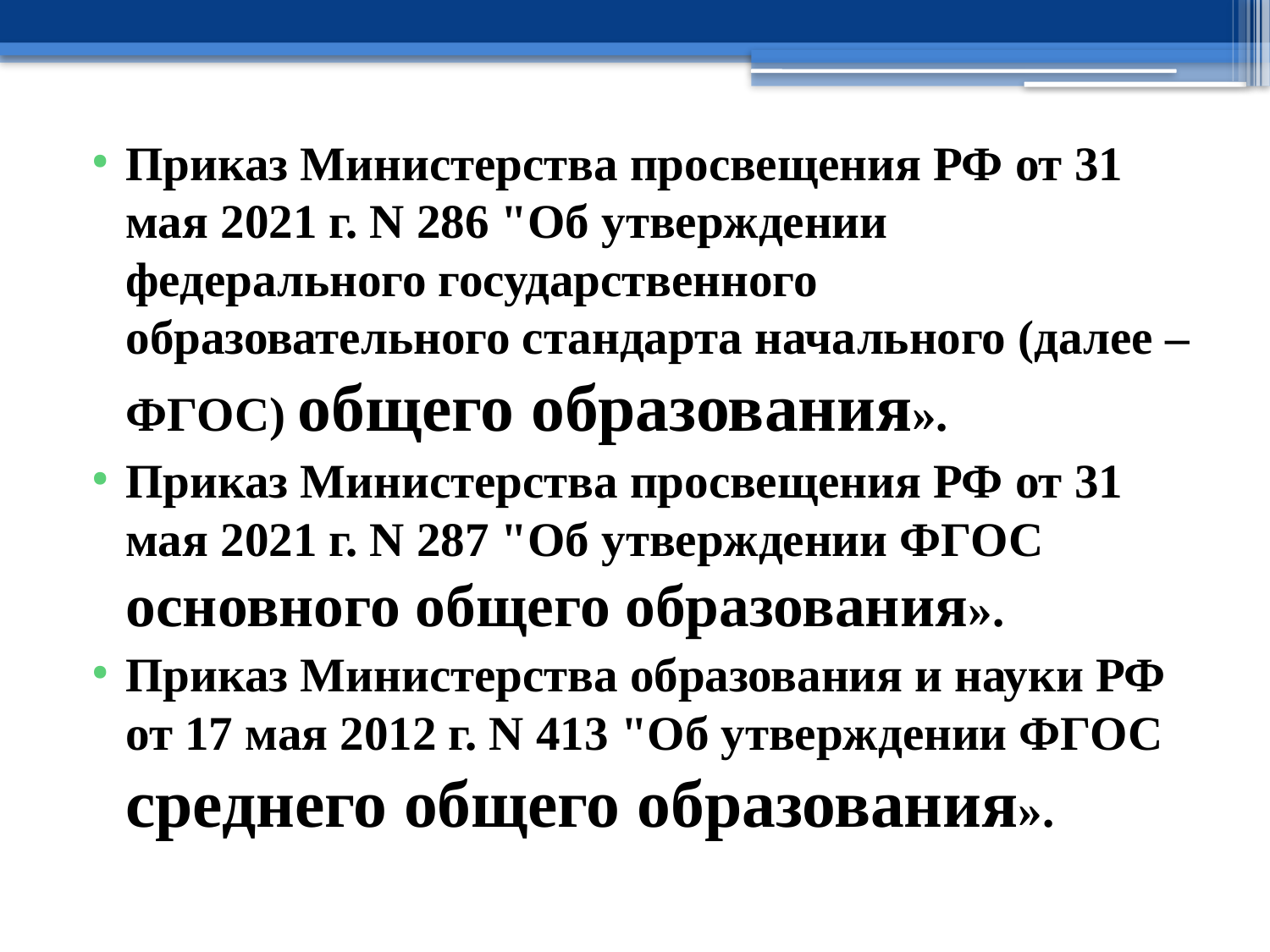

Приказ Министерства просвещения РФ от 31 мая 2021 г. N 286 "Об утверждении федерального государственного образовательного стандарта начального (далее – ФГОС) общего образования».
Приказ Министерства просвещения РФ от 31 мая 2021 г. N 287 "Об утверждении ФГОС основного общего образования».
Приказ Министерства образования и науки РФ от 17 мая 2012 г. N 413 "Об утверждении ФГОС среднего общего образования».

#